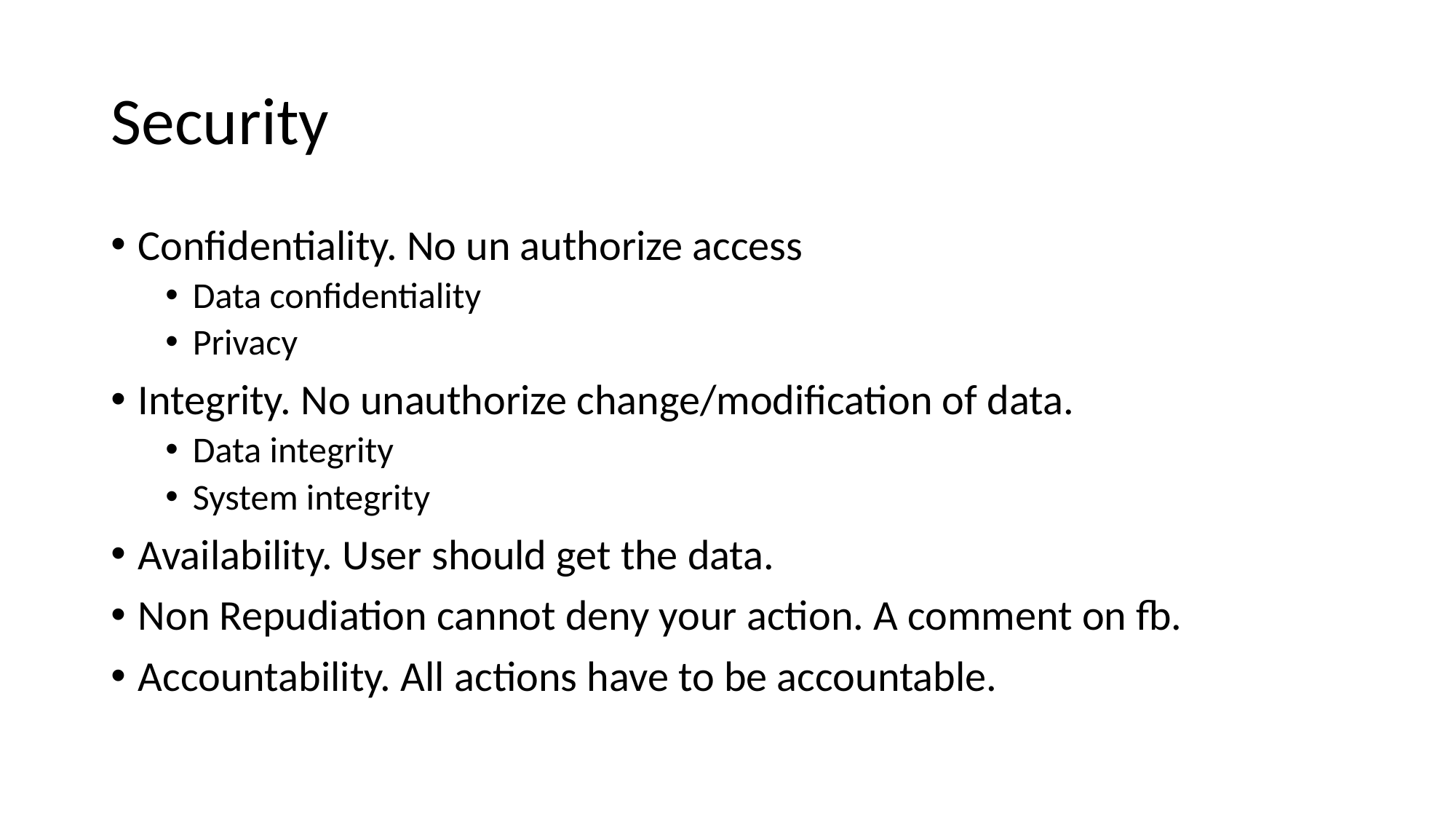

# Security
Confidentiality. No un authorize access
Data confidentiality
Privacy
Integrity. No unauthorize change/modification of data.
Data integrity
System integrity
Availability. User should get the data.
Non Repudiation cannot deny your action. A comment on fb.
Accountability. All actions have to be accountable.